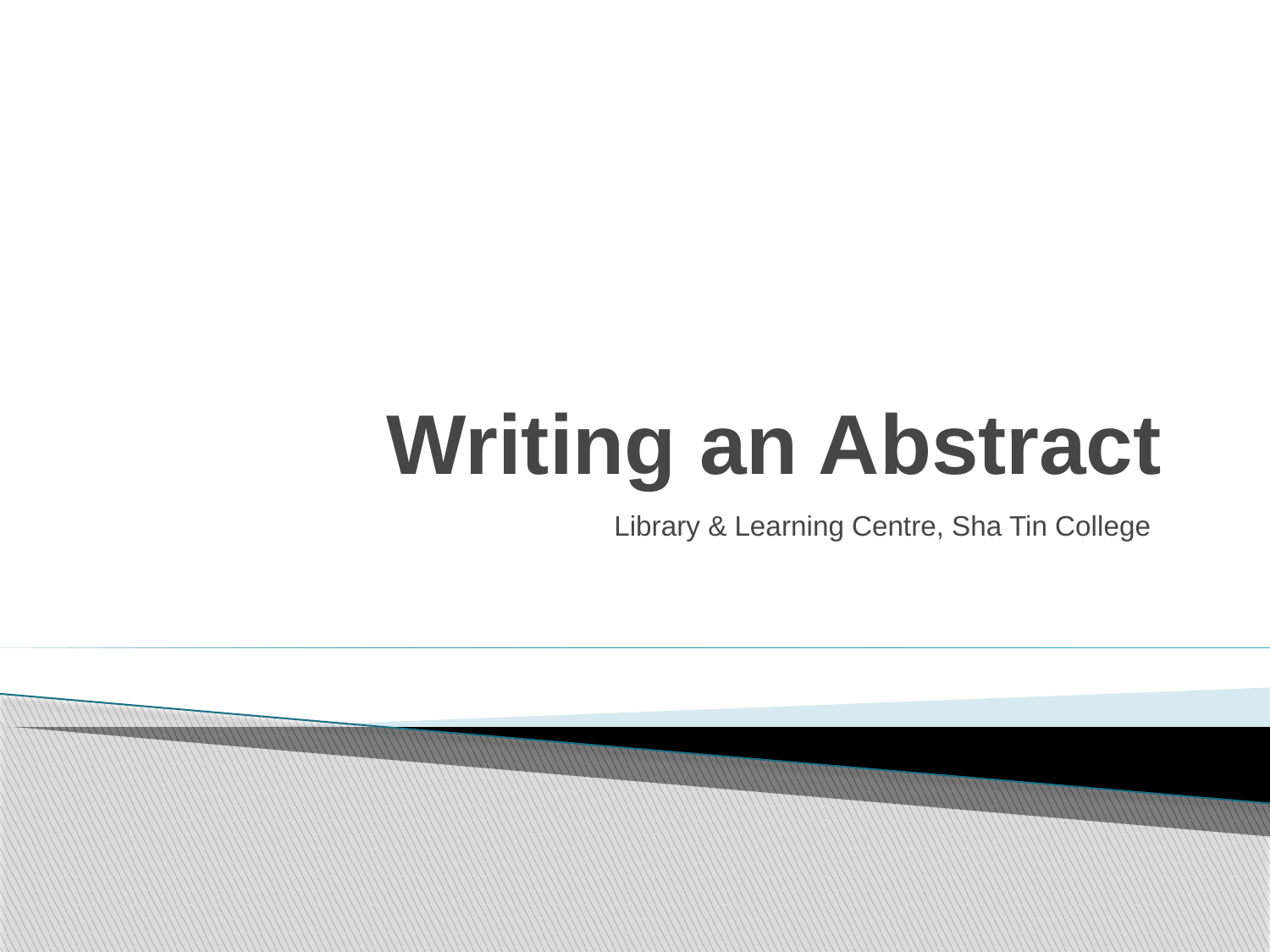

# Writing an Abstract
Library & Learning Centre, Sha Tin College